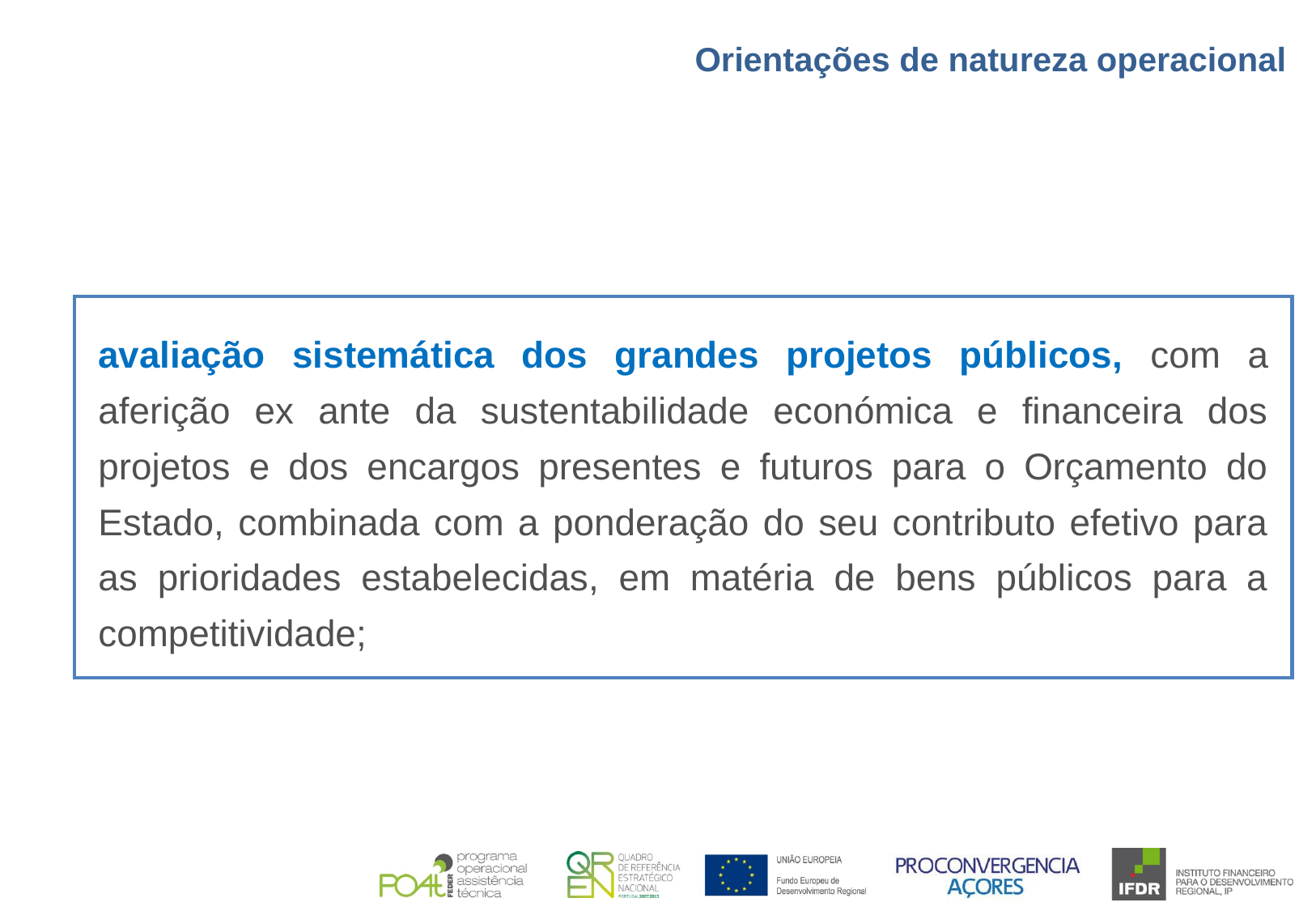

Orientações de natureza operacional
avaliação sistemática dos grandes projetos públicos, com a aferição ex ante da sustentabilidade económica e financeira dos projetos e dos encargos presentes e futuros para o Orçamento do Estado, combinada com a ponderação do seu contributo efetivo para as prioridades estabelecidas, em matéria de bens públicos para a competitividade;